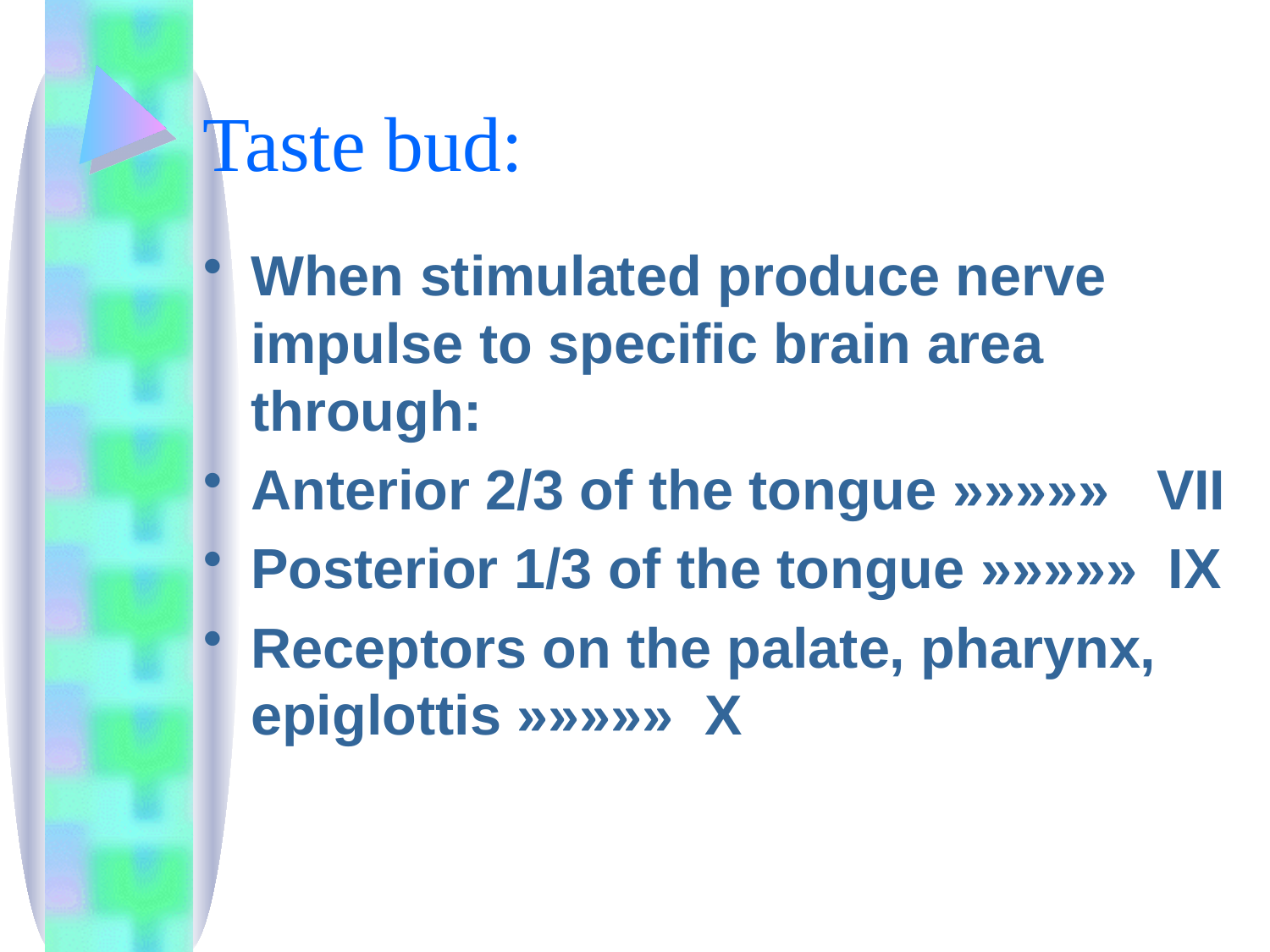

# Taste bud:
When stimulated produce nerve impulse to specific brain area through:
Anterior 2/3 of the tongue »»»»»   VII
Posterior 1/3 of the tongue »»»»»  IX
Receptors on the palate, pharynx, epiglottis »»»»»  X